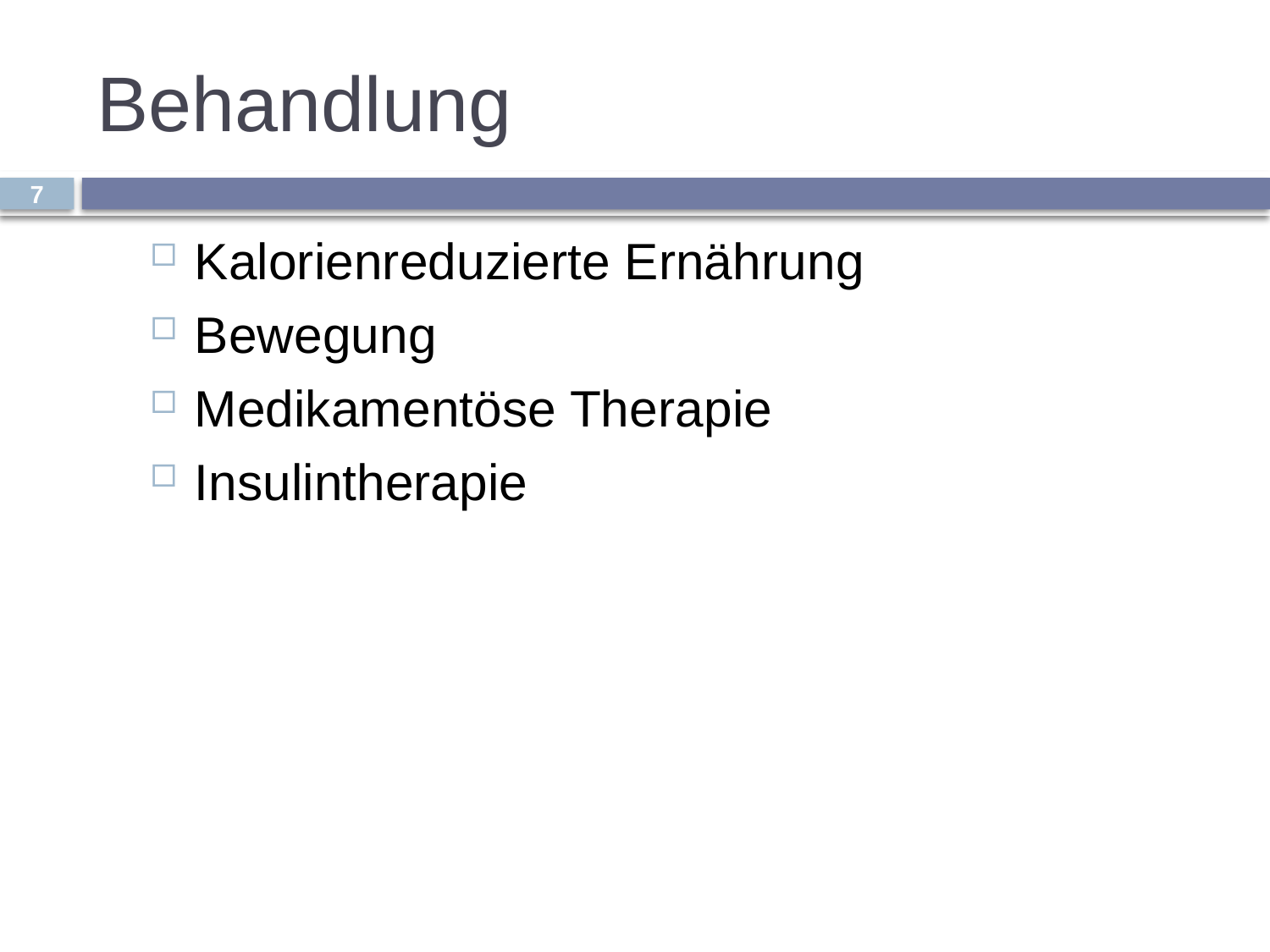

# Behandlung
7
Kalorienreduzierte Ernährung
Bewegung
Medikamentöse Therapie
Insulintherapie